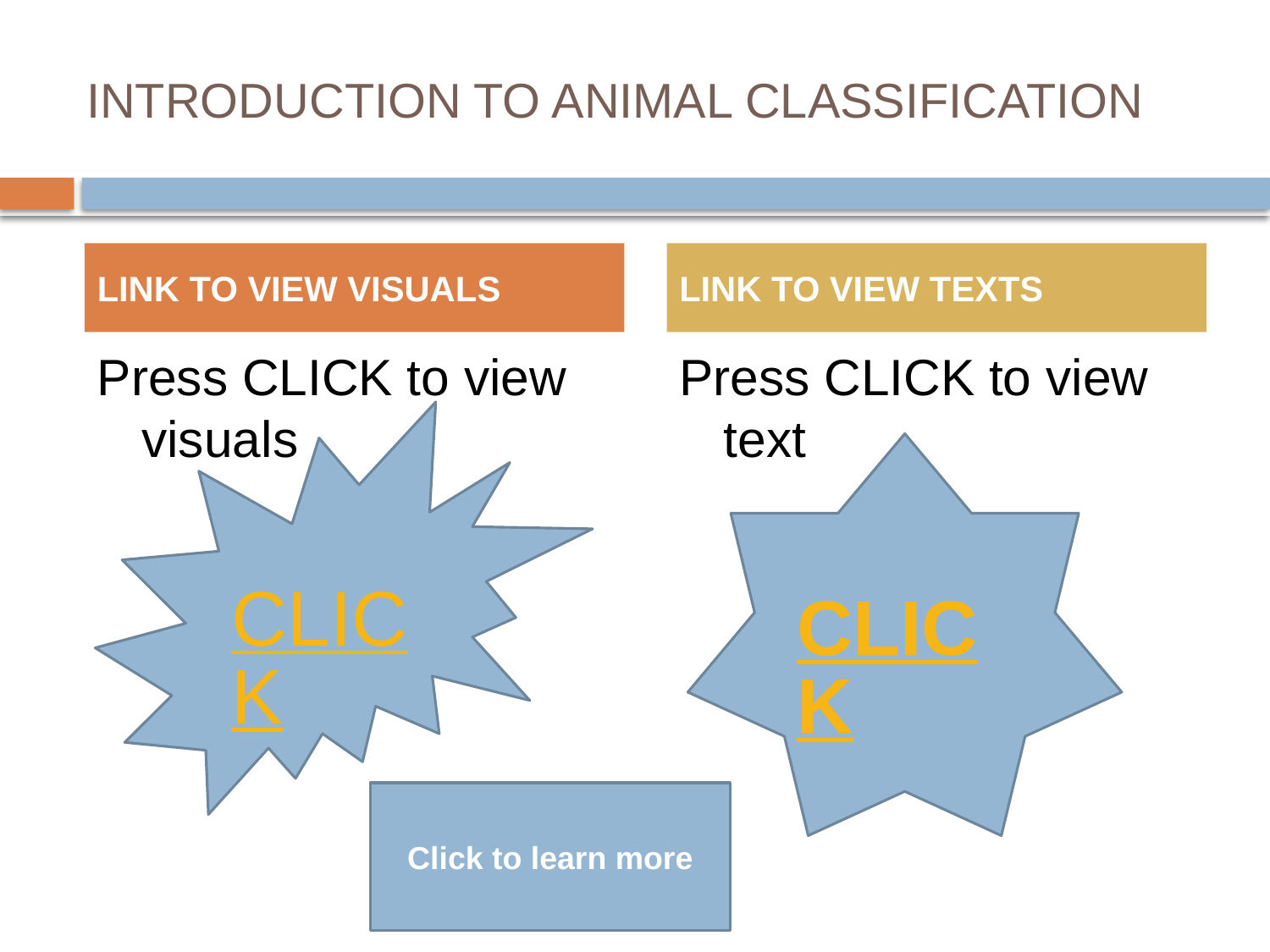

# INTRODUCTION TO ANIMAL CLASSIFICATION
LINK TO VIEW VISUALS
LINK TO VIEW TEXTS
Press CLICK to view visuals
Press CLICK to view text
CLICK
CLICK
Click to learn more